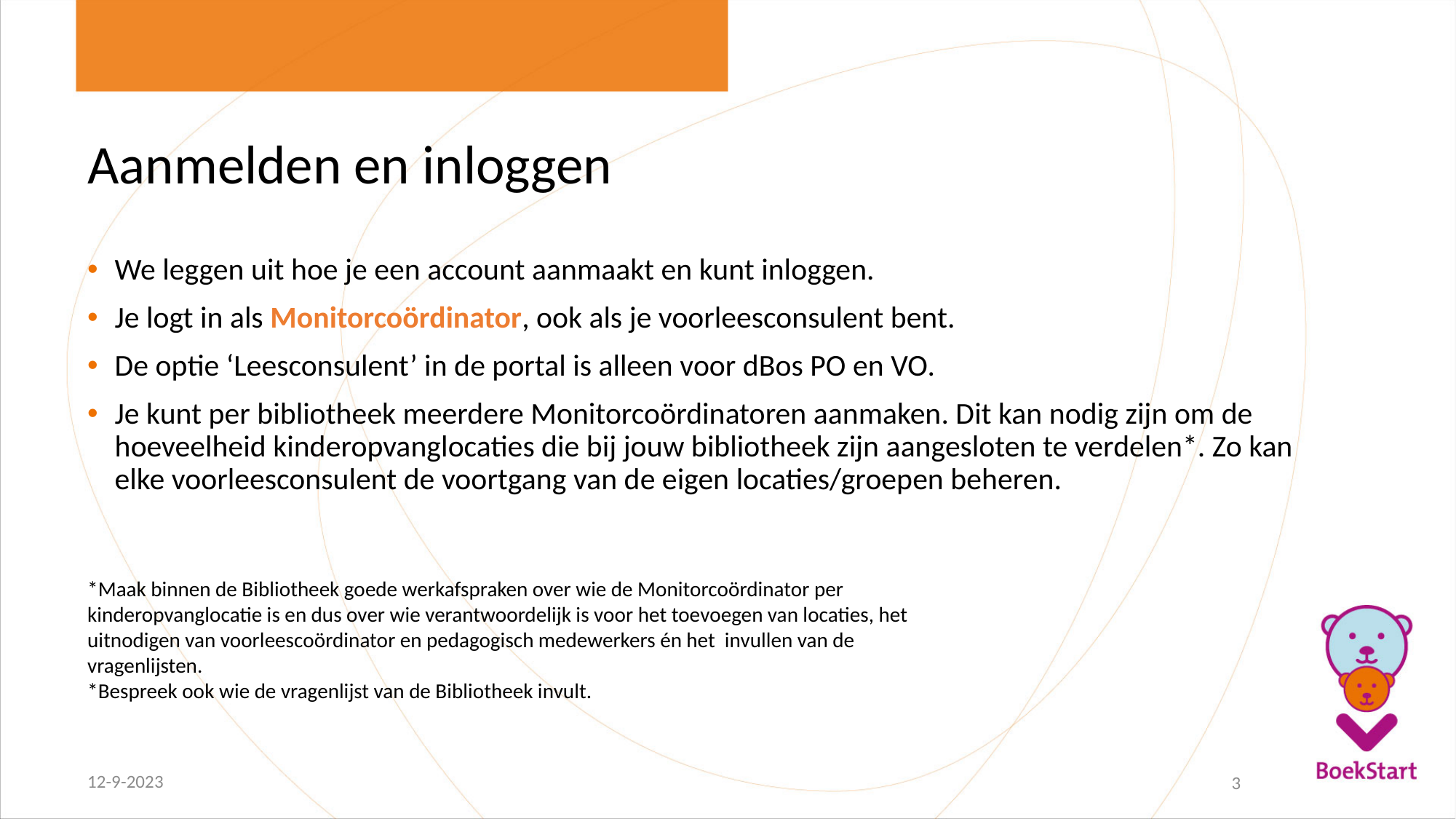

# Aanmelden en inloggen
We leggen uit hoe je een account aanmaakt en kunt inloggen.
Je logt in als Monitorcoördinator, ook als je voorleesconsulent bent.
De optie ‘Leesconsulent’ in de portal is alleen voor dBos PO en VO.
Je kunt per bibliotheek meerdere Monitorcoördinatoren aanmaken. Dit kan nodig zijn om de hoeveelheid kinderopvanglocaties die bij jouw bibliotheek zijn aangesloten te verdelen*. Zo kan elke voorleesconsulent de voortgang van de eigen locaties/groepen beheren.

*Maak binnen de Bibliotheek goede werkafspraken over wie de Monitorcoördinator per kinderopvanglocatie is en dus over wie verantwoordelijk is voor het toevoegen van locaties, het uitnodigen van voorleescoördinator en pedagogisch medewerkers én het  invullen van de vragenlijsten.
*Bespreek ook wie de vragenlijst van de Bibliotheek invult.
12-9-2023
3